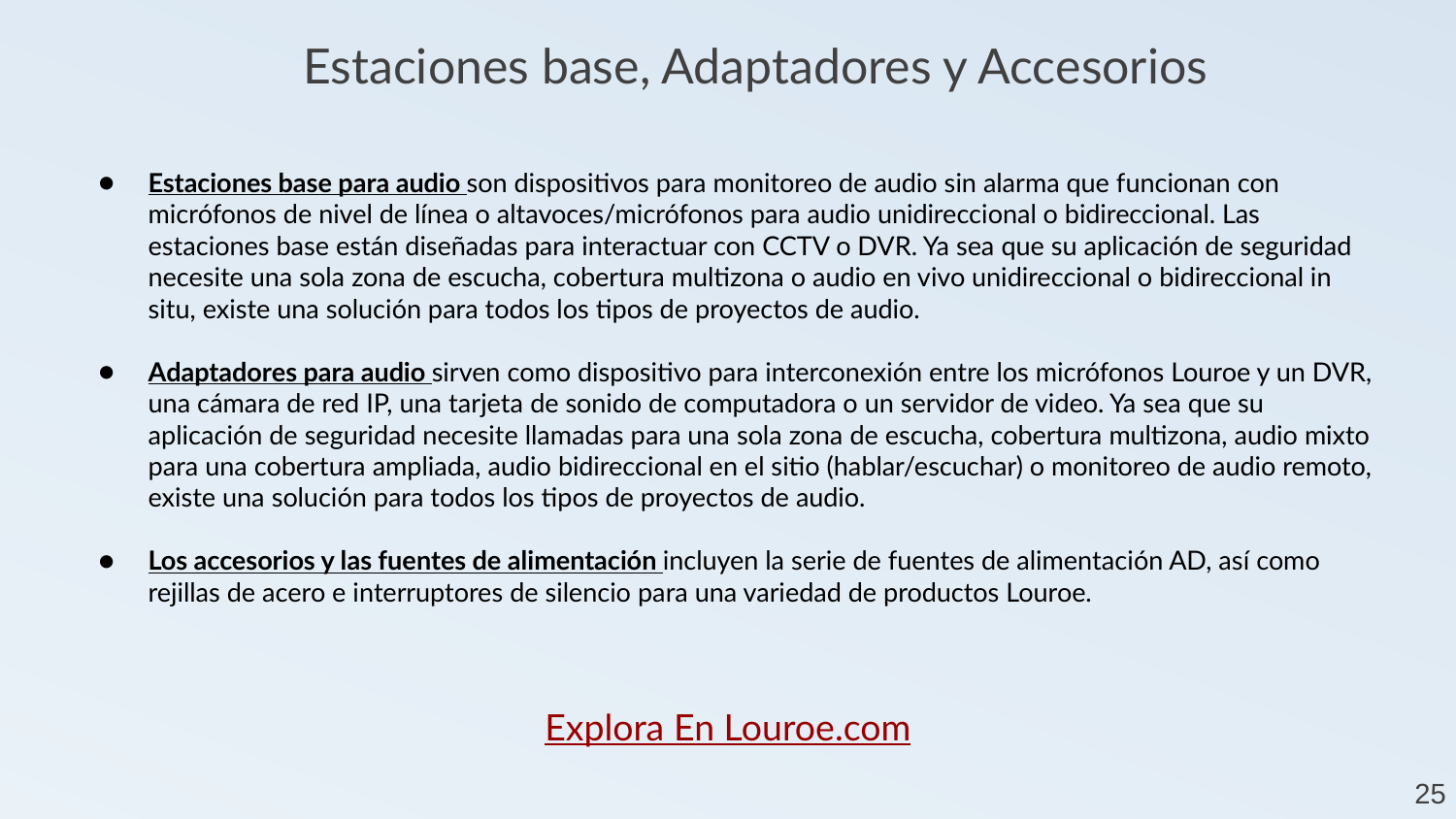

Estaciones base, Adaptadores y Accesorios

Estaciones base para audio son dispositivos para monitoreo de audio sin alarma que funcionan con micrófonos de nivel de línea o altavoces/micrófonos para audio unidireccional o bidireccional. Las estaciones base están diseñadas para interactuar con CCTV o DVR. Ya sea que su aplicación de seguridad necesite una sola zona de escucha, cobertura multizona o audio en vivo unidireccional o bidireccional in situ, existe una solución para todos los tipos de proyectos de audio.

Adaptadores para audio sirven como dispositivo para interconexión entre los micrófonos Louroe y un DVR, una cámara de red IP, una tarjeta de sonido de computadora o un servidor de video. Ya sea que su aplicación de seguridad necesite llamadas para una sola zona de escucha, cobertura multizona, audio mixto para una cobertura ampliada, audio bidireccional en el sitio (hablar/escuchar) o monitoreo de audio remoto, existe una solución para todos los tipos de proyectos de audio.

Los accesorios y las fuentes de alimentación incluyen la serie de fuentes de alimentación AD, así como rejillas de acero e interruptores de silencio para una variedad de productos Louroe.
Explora En Louroe.com
25